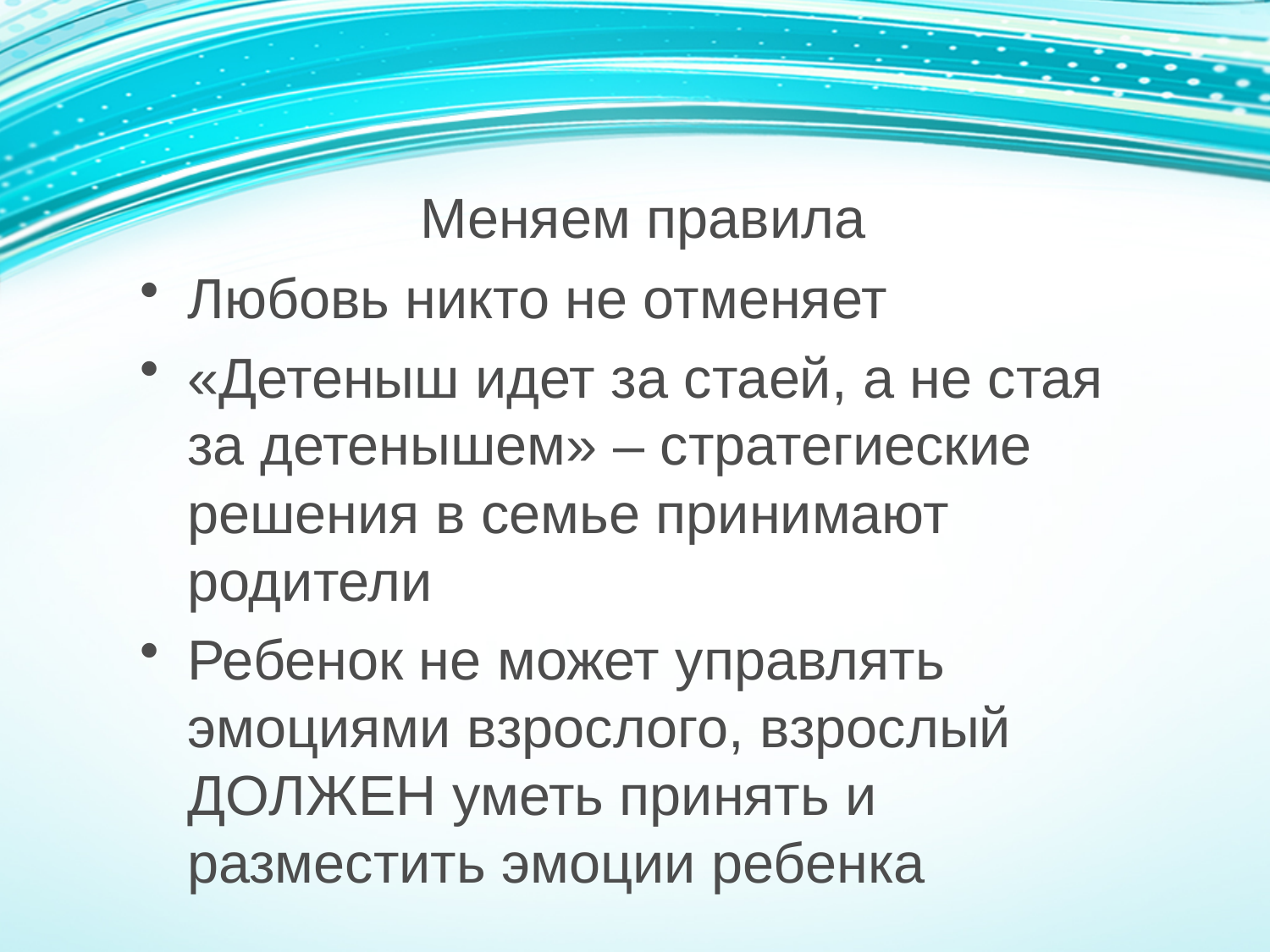

# Меняем правила
Любовь никто не отменяет
«Детеныш идет за стаей, а не стая за детенышем» – стратегиеские решения в семье принимают родители
Ребенок не может управлять эмоциями взрослого, взрослый ДОЛЖЕН уметь принять и разместить эмоции ребенка